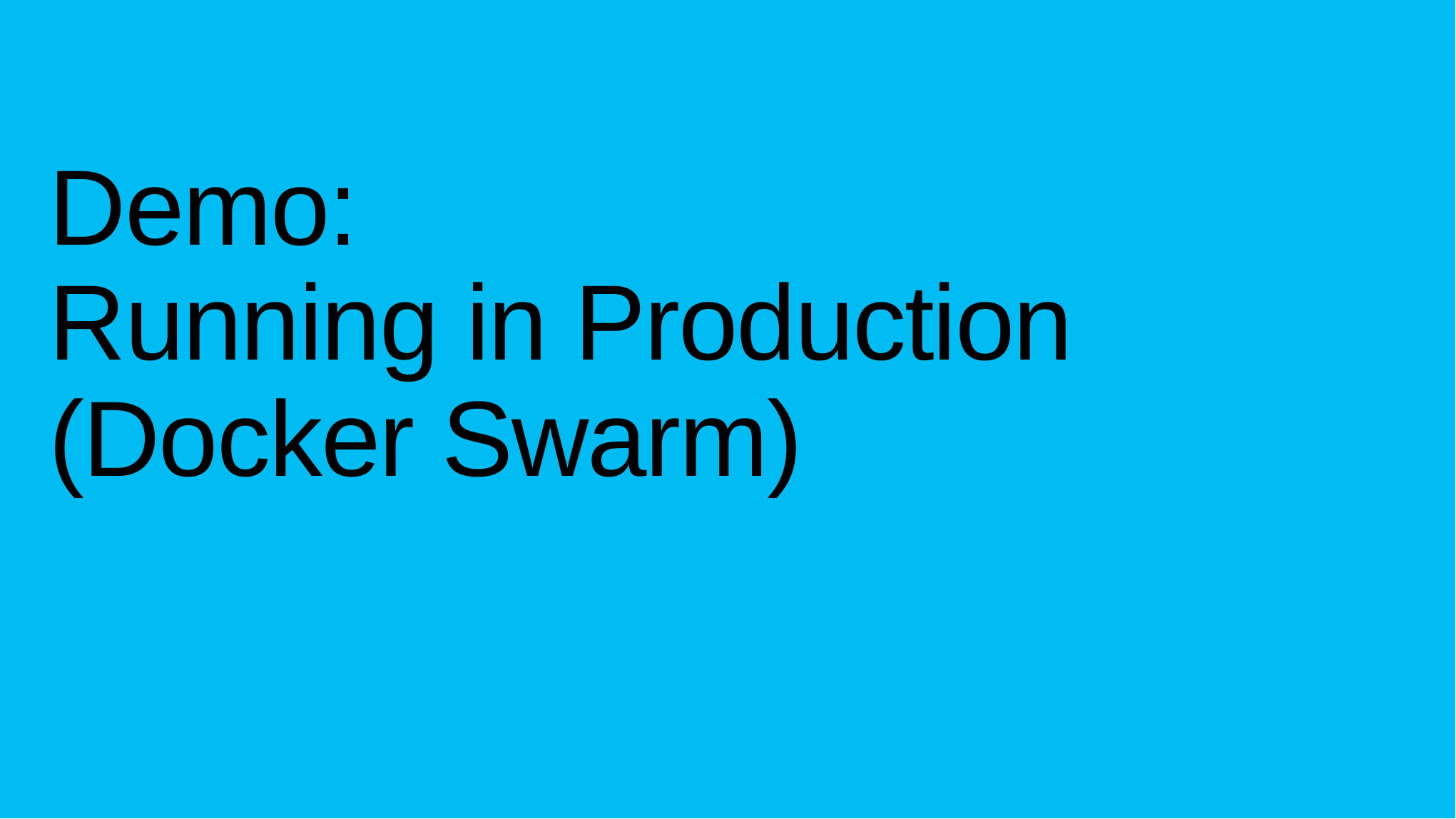

# Demo: Running in Production (Docker Swarm)